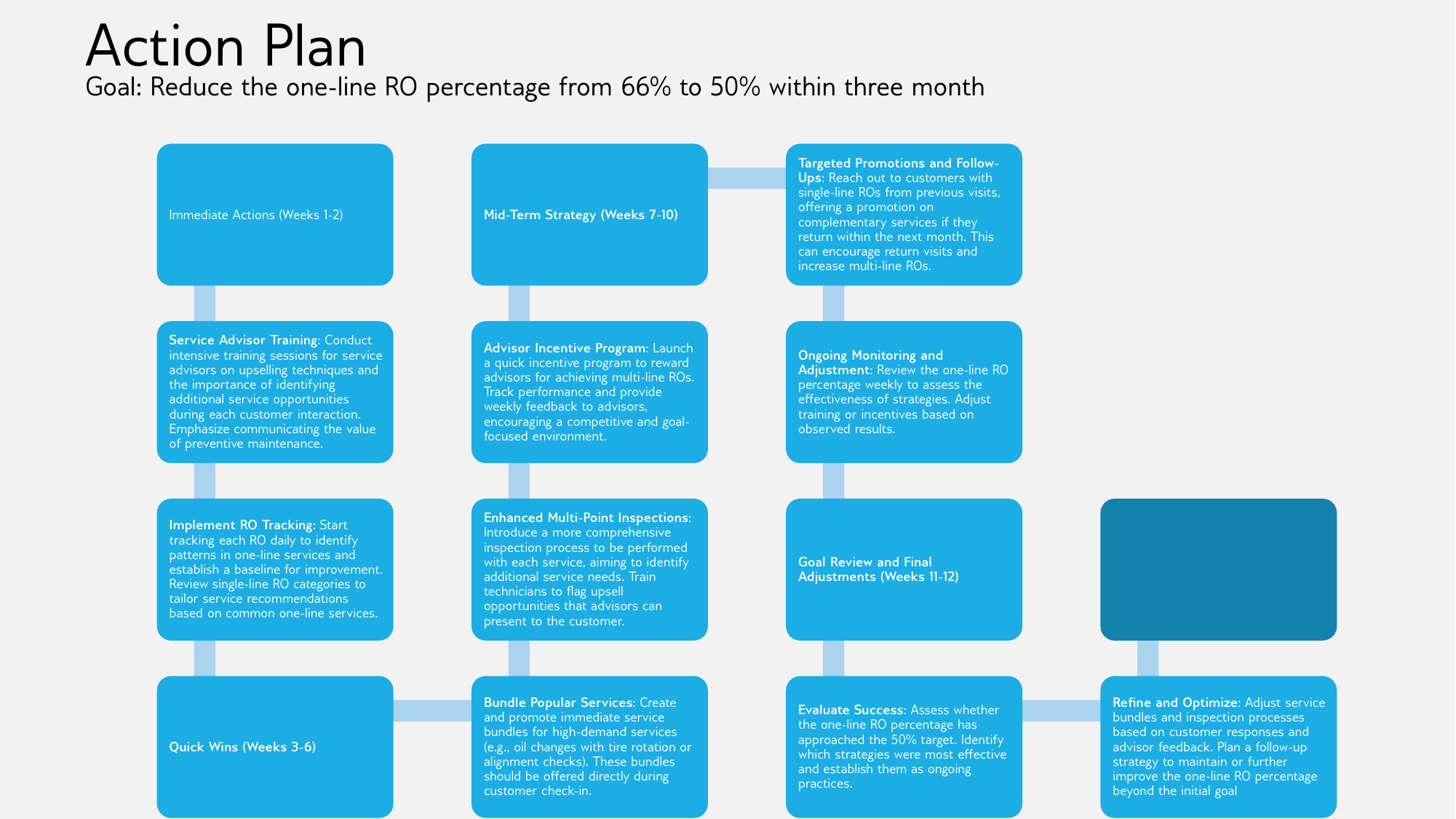

Action Plan
Goal: Reduce the one-line RO percentage from 66% to 50% within three month
Immediate Actions (Weeks 1-2)
Service Advisor Training: Conduct intensive training sessions for service advisors on upselling techniques and the importance of identifying additional service opportunities during each customer interaction. Emphasize communicating the value of preventive maintenance.
Implement RO Tracking: Start tracking each RO daily to identify patterns in one-line services and establish a baseline for improvement. Review single-line RO categories to tailor service recommendations based on common one-line services.
Quick Wins (Weeks 3-6)
Bundle Popular Services: Create and promote immediate service bundles for high-demand services (e.g., oil changes with tire rotation or alignment checks). These bundles should be offered directly during customer check-in.
Enhanced Multi-Point Inspections: Introduce a more comprehensive inspection process to be performed with each service, aiming to identify additional service needs. Train technicians to flag upsell opportunities that advisors can present to the customer.
Advisor Incentive Program: Launch a quick incentive program to reward advisors for achieving multi-line ROs. Track performance and provide weekly feedback to advisors, encouraging a competitive and goal-focused environment.
Mid-Term Strategy (Weeks 7-10)
Targeted Promotions and Follow-Ups: Reach out to customers with single-line ROs from previous visits, offering a promotion on complementary services if they return within the next month. This can encourage return visits and increase multi-line ROs.
Ongoing Monitoring and Adjustment: Review the one-line RO percentage weekly to assess the effectiveness of strategies. Adjust training or incentives based on observed results.
Goal Review and Final Adjustments (Weeks 11-12)
Evaluate Success: Assess whether the one-line RO percentage has approached the 50% target. Identify which strategies were most effective and establish them as ongoing practices.
Refine and Optimize: Adjust service bundles and inspection processes based on customer responses and advisor feedback. Plan a follow-up strategy to maintain or further improve the one-line RO percentage beyond the initial goal